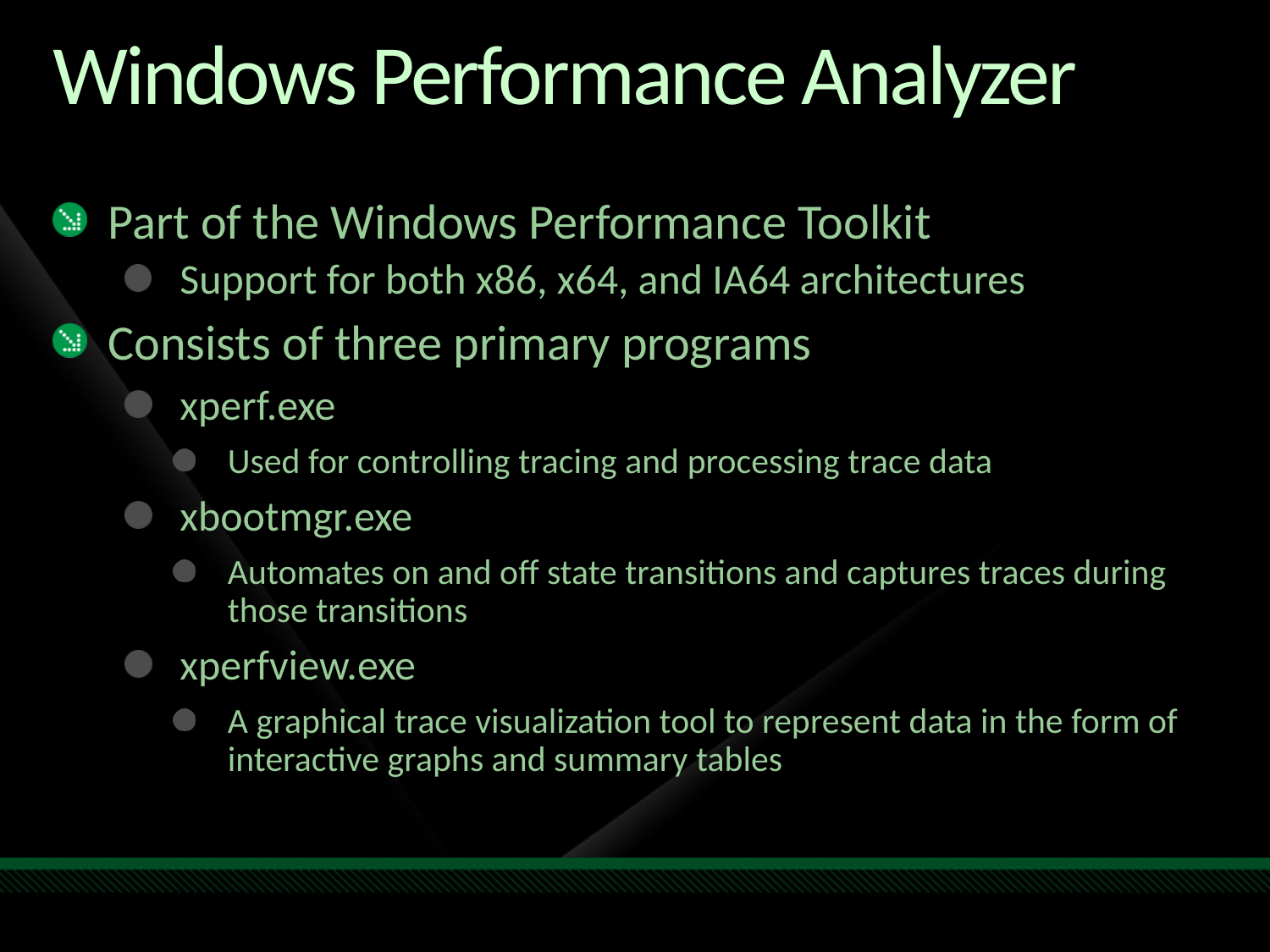

# Windows Performance Analyzer
Part of the Windows Performance Toolkit
Support for both x86, x64, and IA64 architectures
Consists of three primary programs
xperf.exe
Used for controlling tracing and processing trace data
xbootmgr.exe
Automates on and off state transitions and captures traces during those transitions
xperfview.exe
A graphical trace visualization tool to represent data in the form of interactive graphs and summary tables